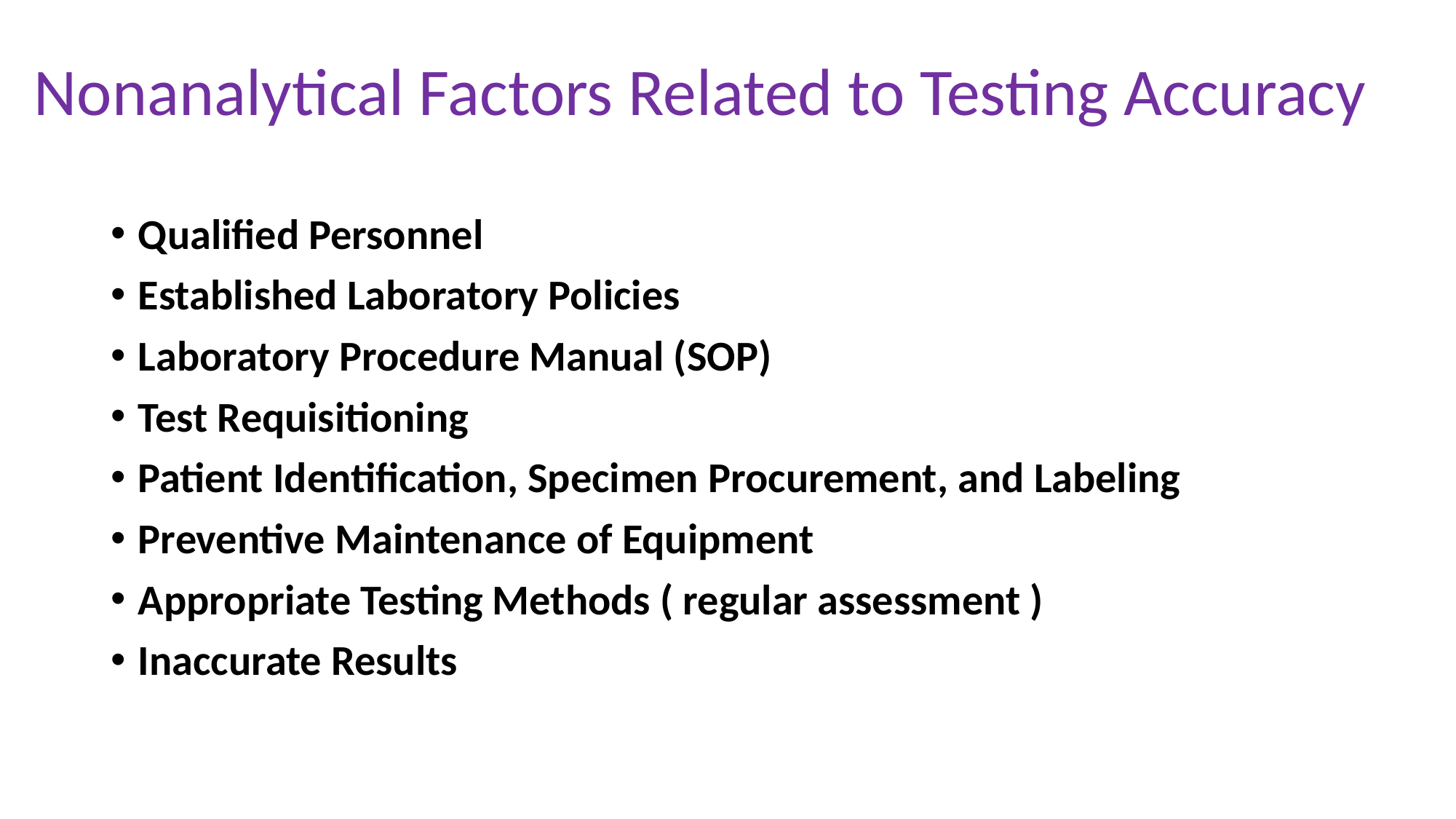

# Nonanalytical Factors Related to Testing Accuracy
Qualified Personnel
Established Laboratory Policies
Laboratory Procedure Manual (SOP)
Test Requisitioning
Patient Identification, Specimen Procurement, and Labeling
Preventive Maintenance of Equipment
Appropriate Testing Methods ( regular assessment )
Inaccurate Results